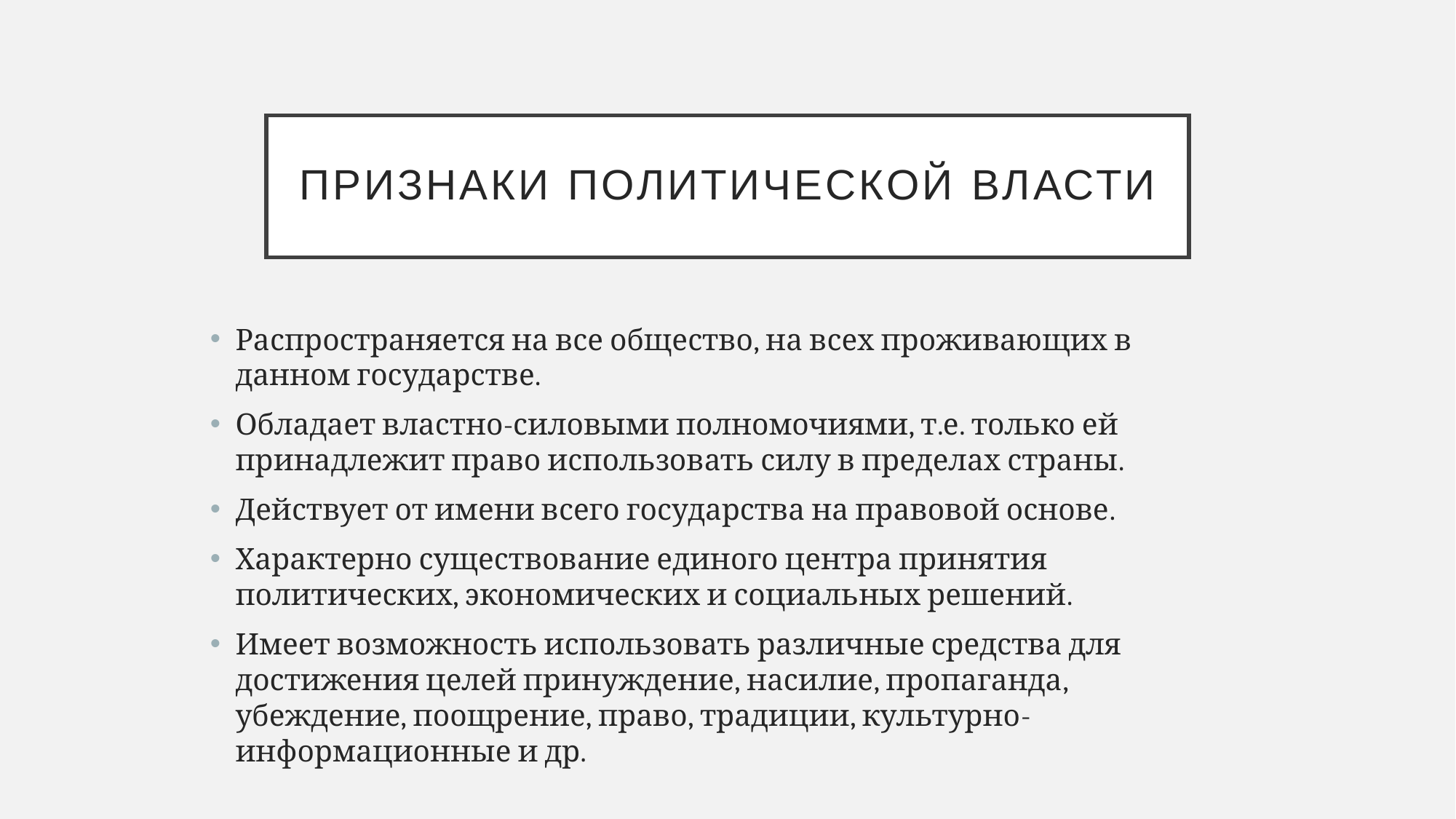

# Признаки политической власти
Распространяется на все общество, на всех проживающих в данном государстве.
Обладает властно-силовыми полномочиями, т.е. только ей принадлежит право использовать силу в пределах страны.
Действует от имени всего государства на правовой основе.
Характерно существование единого центра принятия политических, экономических и социальных решений.
Имеет возможность использовать различные средства для достижения целей принуждение, насилие, пропаганда, убеждение, поощрение, право, традиции, культурно-информационные и др.